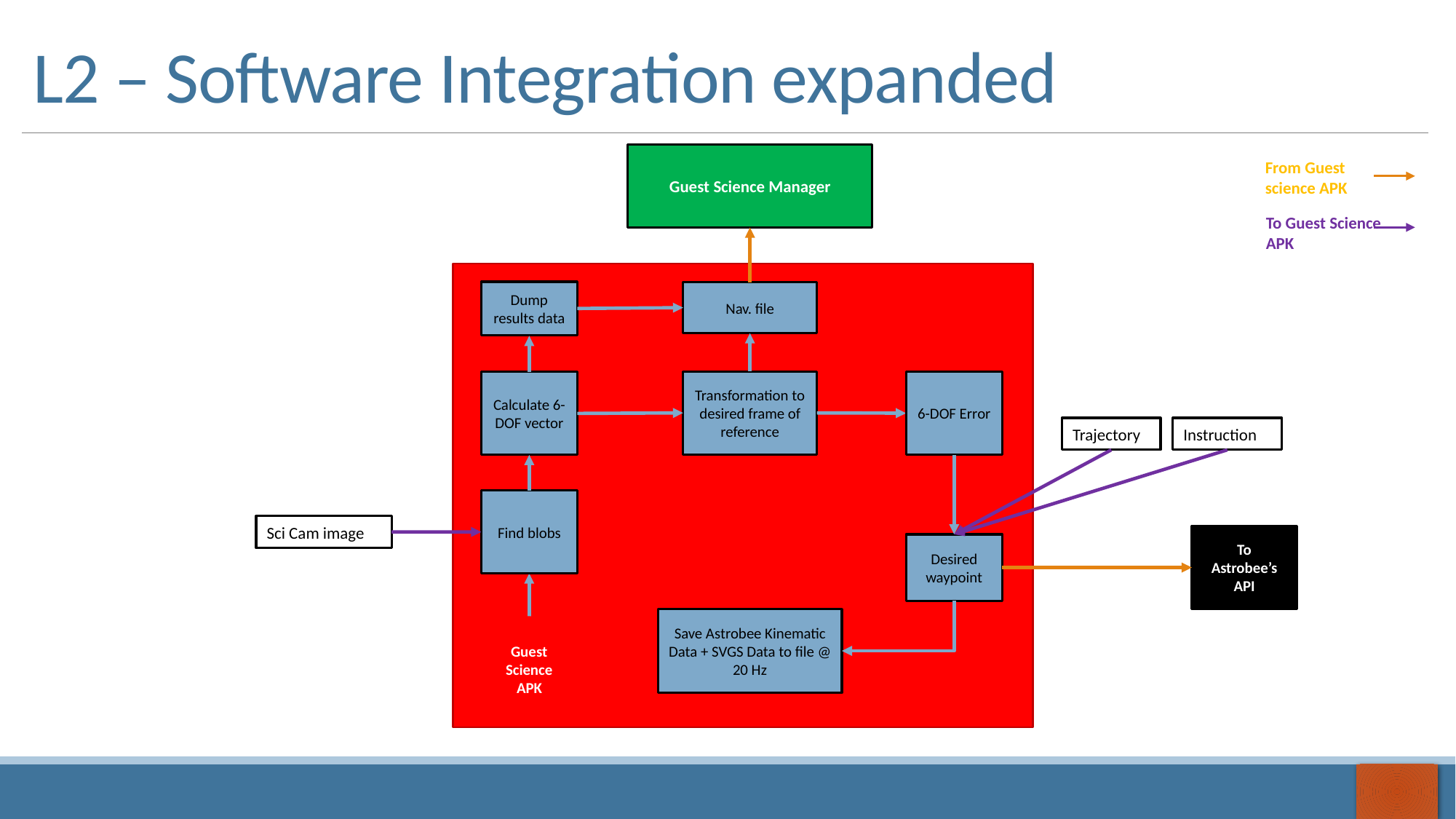

L2 – Software Integration expanded
Guest Science Manager
From Guest science APK
To Guest Science APK

Dump results data
Nav. file
Transformation to desired frame of reference
6-DOF Error
Calculate 6-DOF vector
Trajectory
Instruction
Find blobs
Sci Cam image
To Astrobee’s API
Desired waypoint
Save Astrobee Kinematic Data + SVGS Data to file @ 20 Hz
Guest Science APK